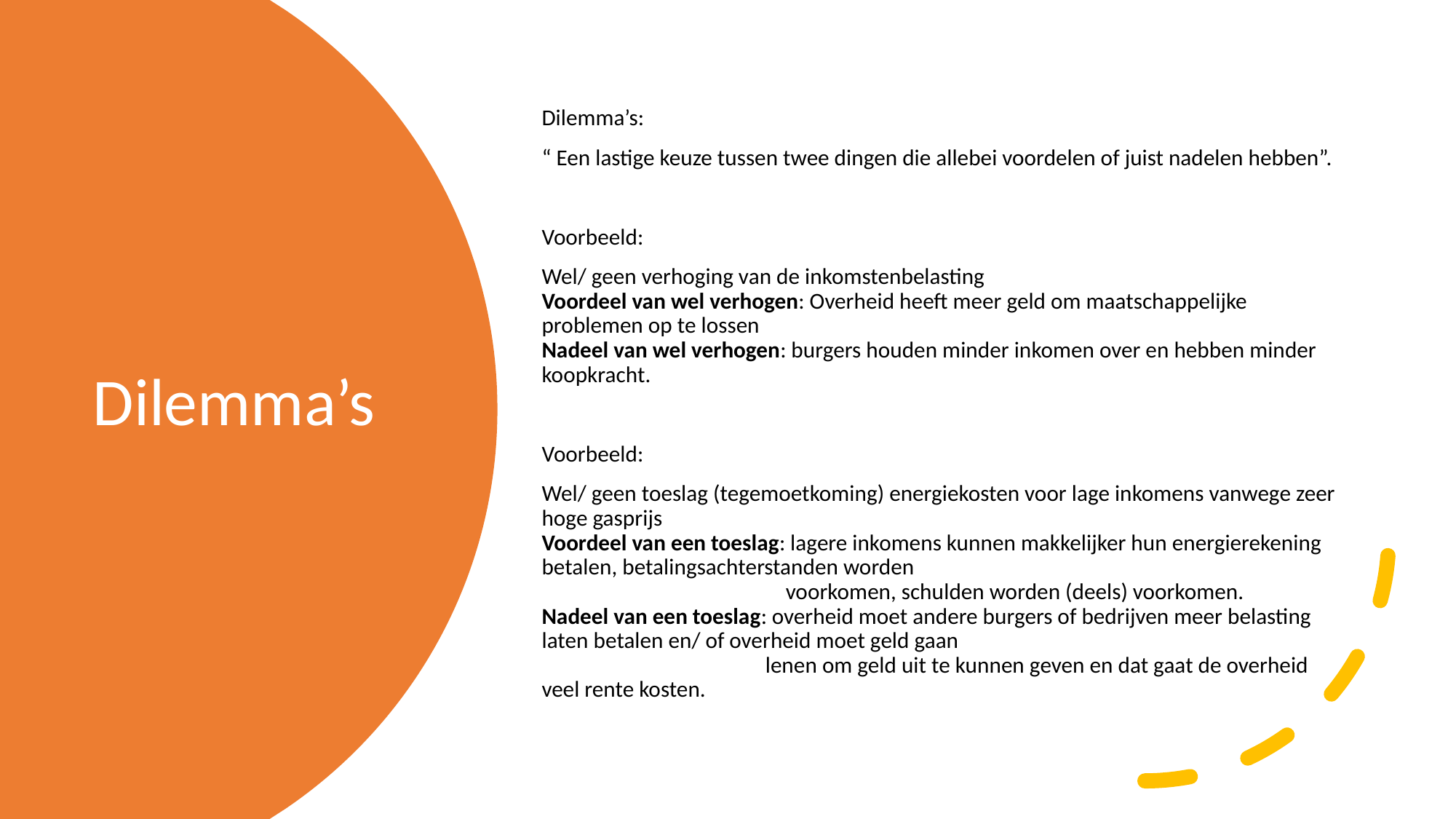

Dilemma’s:
“ Een lastige keuze tussen twee dingen die allebei voordelen of juist nadelen hebben”.

Voorbeeld:
Wel/ geen verhoging van de inkomstenbelasting
Voordeel van wel verhogen: Overheid heeft meer geld om maatschappelijke problemen op te lossen
Nadeel van wel verhogen: burgers houden minder inkomen over en hebben minder koopkracht.

Voorbeeld:
Wel/ geen toeslag (tegemoetkoming) energiekosten voor lage inkomens vanwege zeer hoge gasprijs
Voordeel van een toeslag: lagere inkomens kunnen makkelijker hun energierekening betalen, betalingsachterstanden worden
                                                voorkomen, schulden worden (deels) voorkomen.
Nadeel van een toeslag: overheid moet andere burgers of bedrijven meer belasting laten betalen en/ of overheid moet geld gaan
                                            lenen om geld uit te kunnen geven en dat gaat de overheid veel rente kosten.
# Dilemma’s